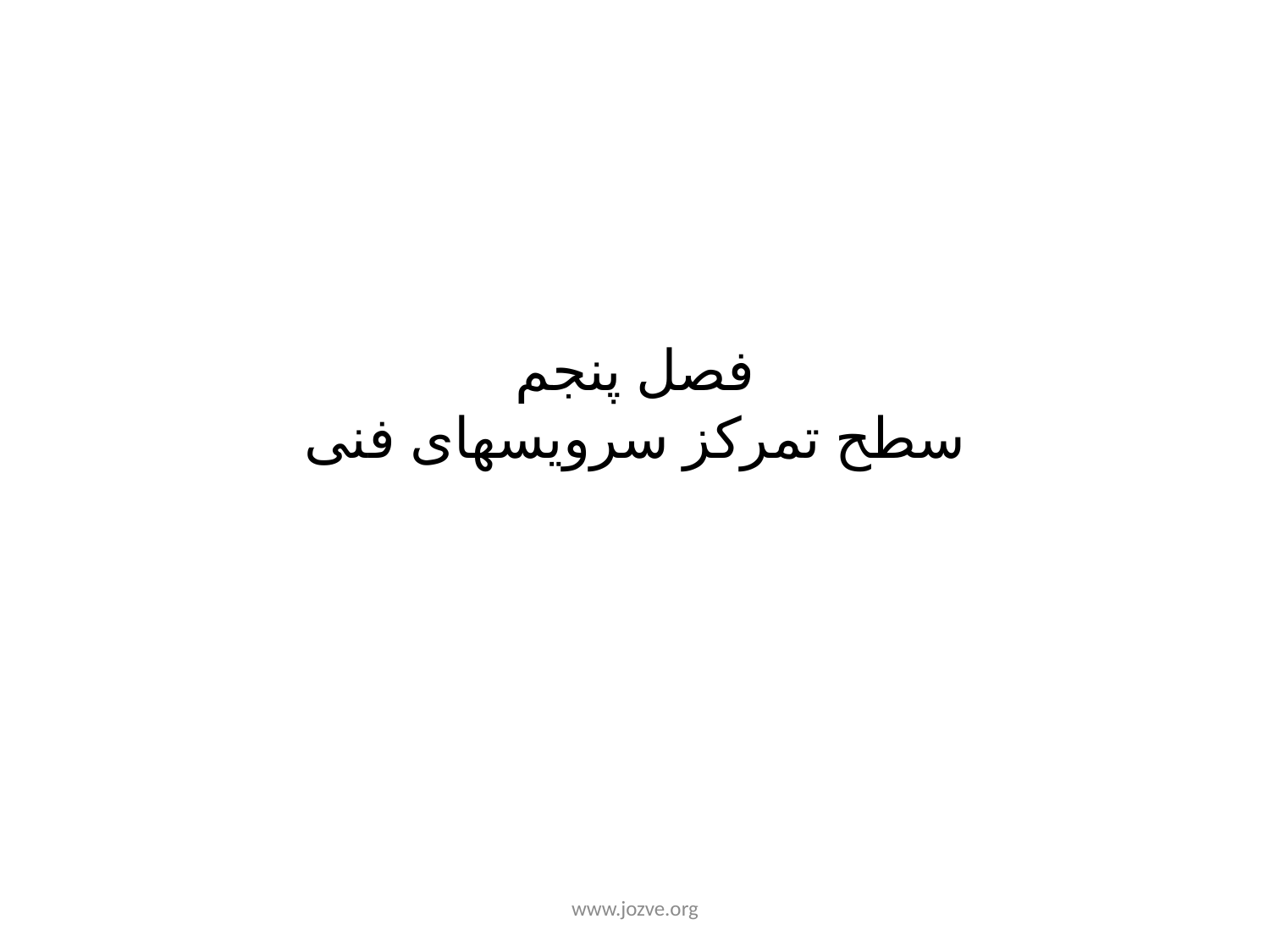

# فصل پنجم سطح تمرکز سرویسهای فنی
www.jozve.org